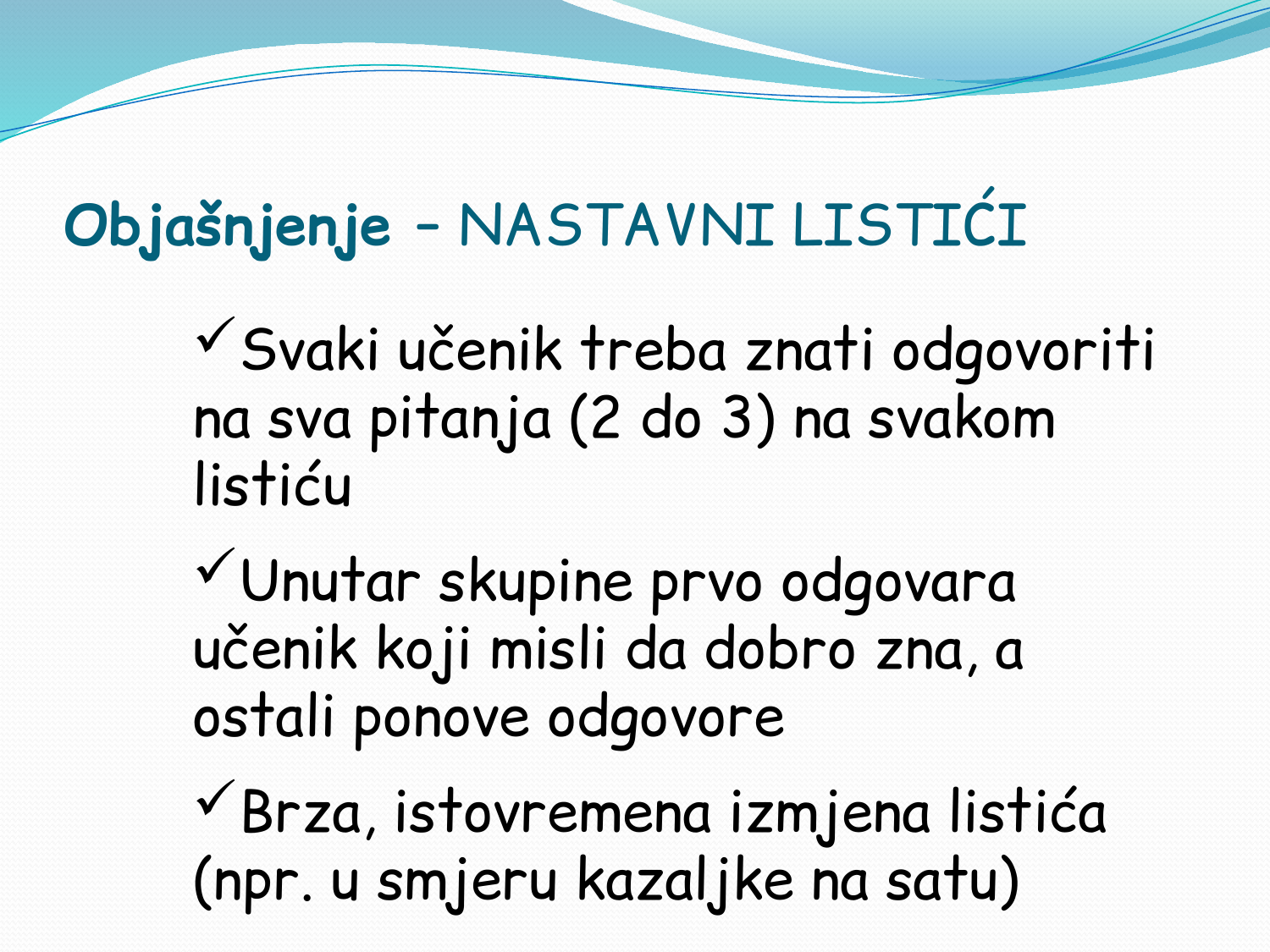

# Objašnjenje – NASTAVNI LISTIĆI
Svaki učenik treba znati odgovoriti na sva pitanja (2 do 3) na svakom listiću
Unutar skupine prvo odgovara učenik koji misli da dobro zna, a ostali ponove odgovore
Brza, istovremena izmjena listića (npr. u smjeru kazaljke na satu)